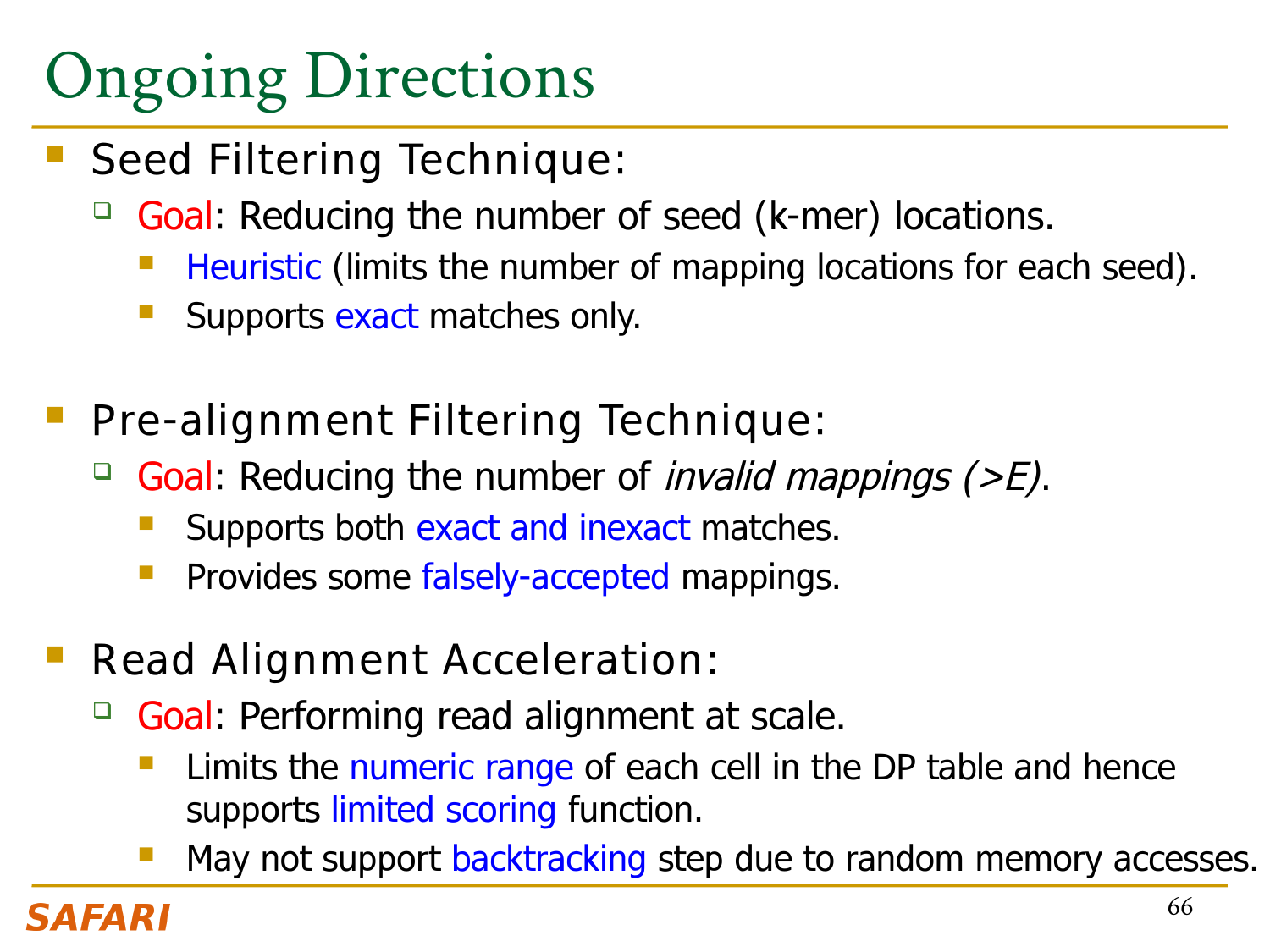

# Ongoing Directions
Seed Filtering Technique:
Goal: Reducing the number of seed (k-mer) locations.
Heuristic (limits the number of mapping locations for each seed).
Supports exact matches only.

Pre-alignment Filtering Technique:
Goal: Reducing the number of invalid mappings (>E).
Supports both exact and inexact matches.
Provides some falsely-accepted mappings.

Read Alignment Acceleration:
Goal: Performing read alignment at scale.
Limits the numeric range of each cell in the DP table and hence supports limited scoring function.
May not support backtracking step due to random memory accesses.
66